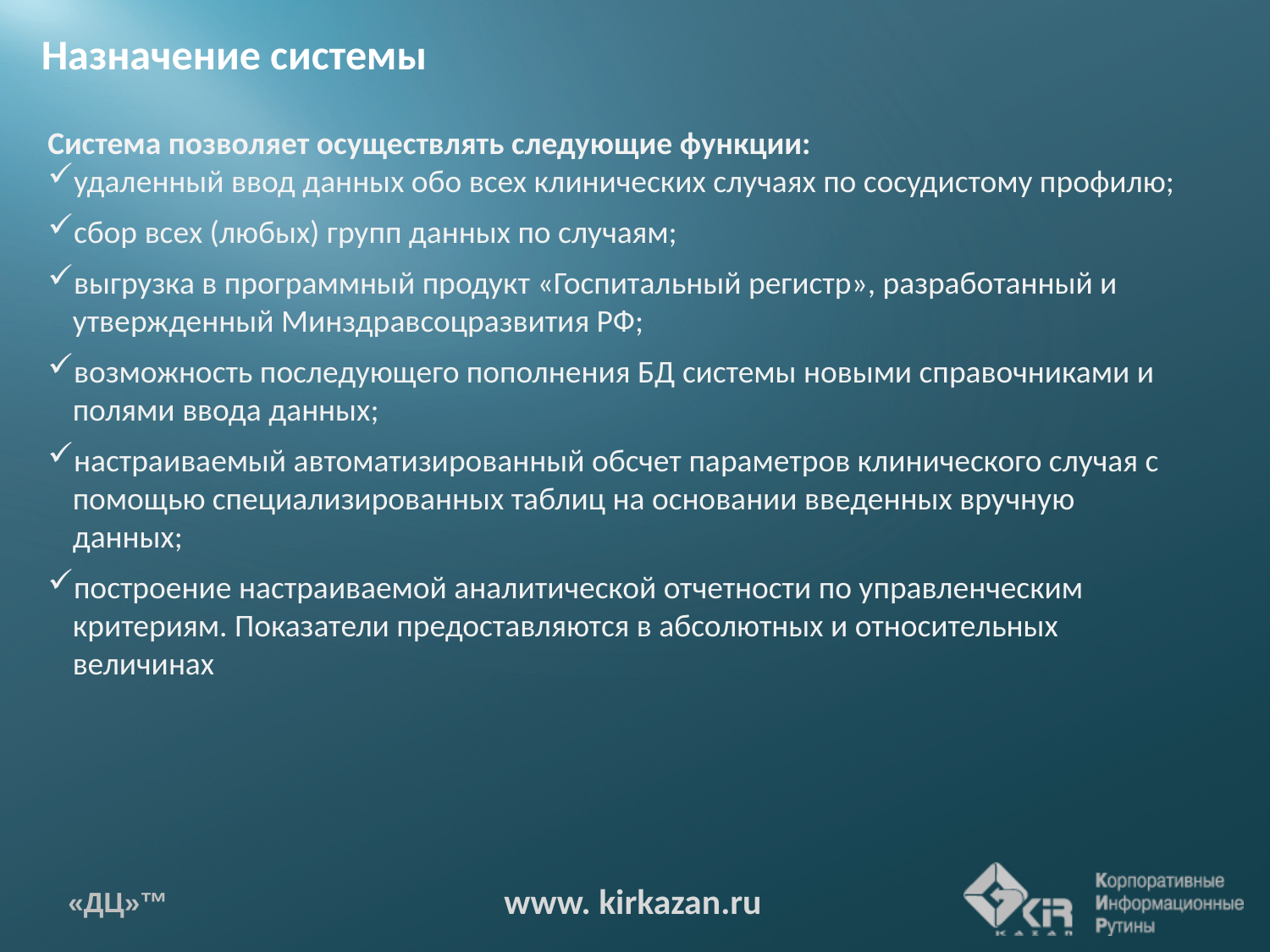

Назначение системы
Система позволяет осуществлять следующие функции:
удаленный ввод данных обо всех клинических случаях по сосудистому профилю;
сбор всех (любых) групп данных по случаям;
выгрузка в программный продукт «Госпитальный регистр», разработанный и утвержденный Минздравсоцразвития РФ;
возможность последующего пополнения БД системы новыми справочниками и полями ввода данных;
настраиваемый автоматизированный обсчет параметров клинического случая с помощью специализированных таблиц на основании введенных вручную данных;
построение настраиваемой аналитической отчетности по управленческим критериям. Показатели предоставляются в абсолютных и относительных величинах